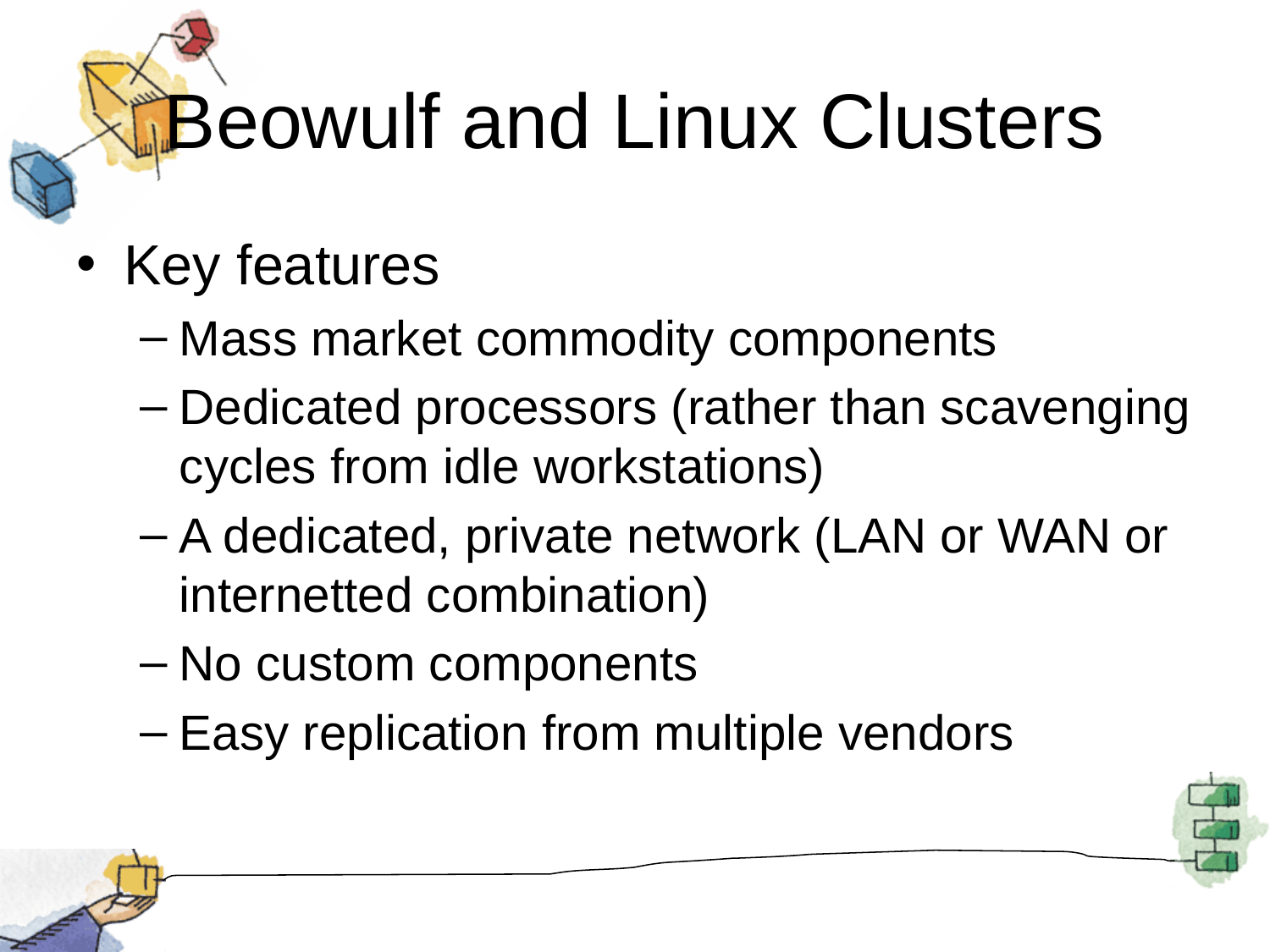

# Beowulf and Linux Clusters
Key features
Mass market commodity components
Dedicated processors (rather than scavenging cycles from idle workstations)
A dedicated, private network (LAN or WAN or internetted combination)
No custom components
Easy replication from multiple vendors